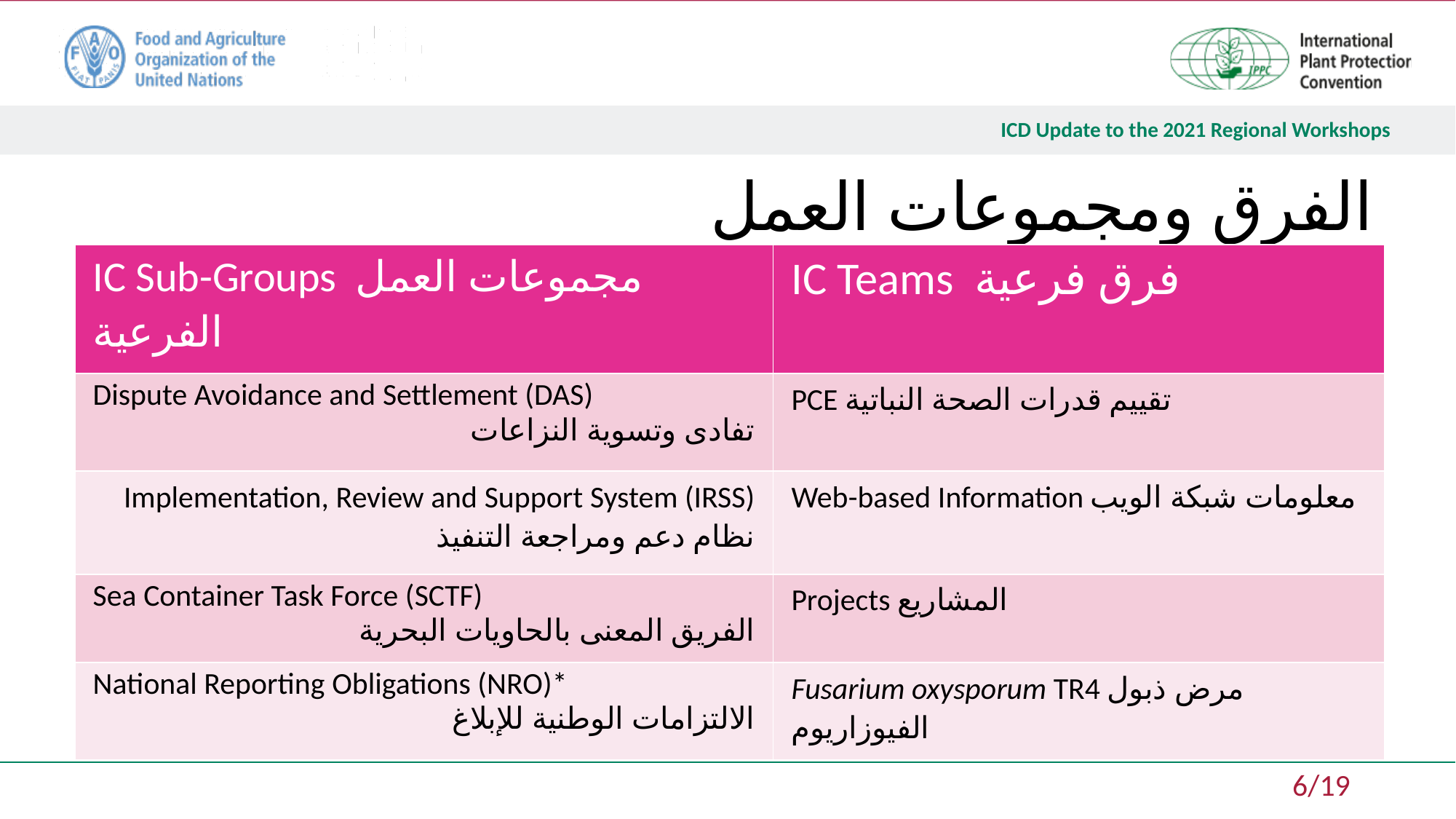

# الفرق ومجموعات العمل الفرعية
| IC Sub-Groups مجموعات العمل الفرعية | IC Teams فرق فرعية |
| --- | --- |
| Dispute Avoidance and Settlement (DAS) تفادى وتسوية النزاعات | PCE تقييم قدرات الصحة النباتية |
| Implementation, Review and Support System (IRSS) نظام دعم ومراجعة التنفيذ | Web-based Information معلومات شبكة الويب |
| Sea Container Task Force (SCTF) الفريق المعنى بالحاويات البحرية | Projects المشاريع |
| National Reporting Obligations (NRO)\* الالتزامات الوطنية للإبلاغ | Fusarium oxysporum TR4 مرض ذبول الفيوزاريوم |
اختصاصات مجموعة العمل الفرعية لـ NRO تم اعتمادها من قبل اللجنة وطرحها للتشاور.